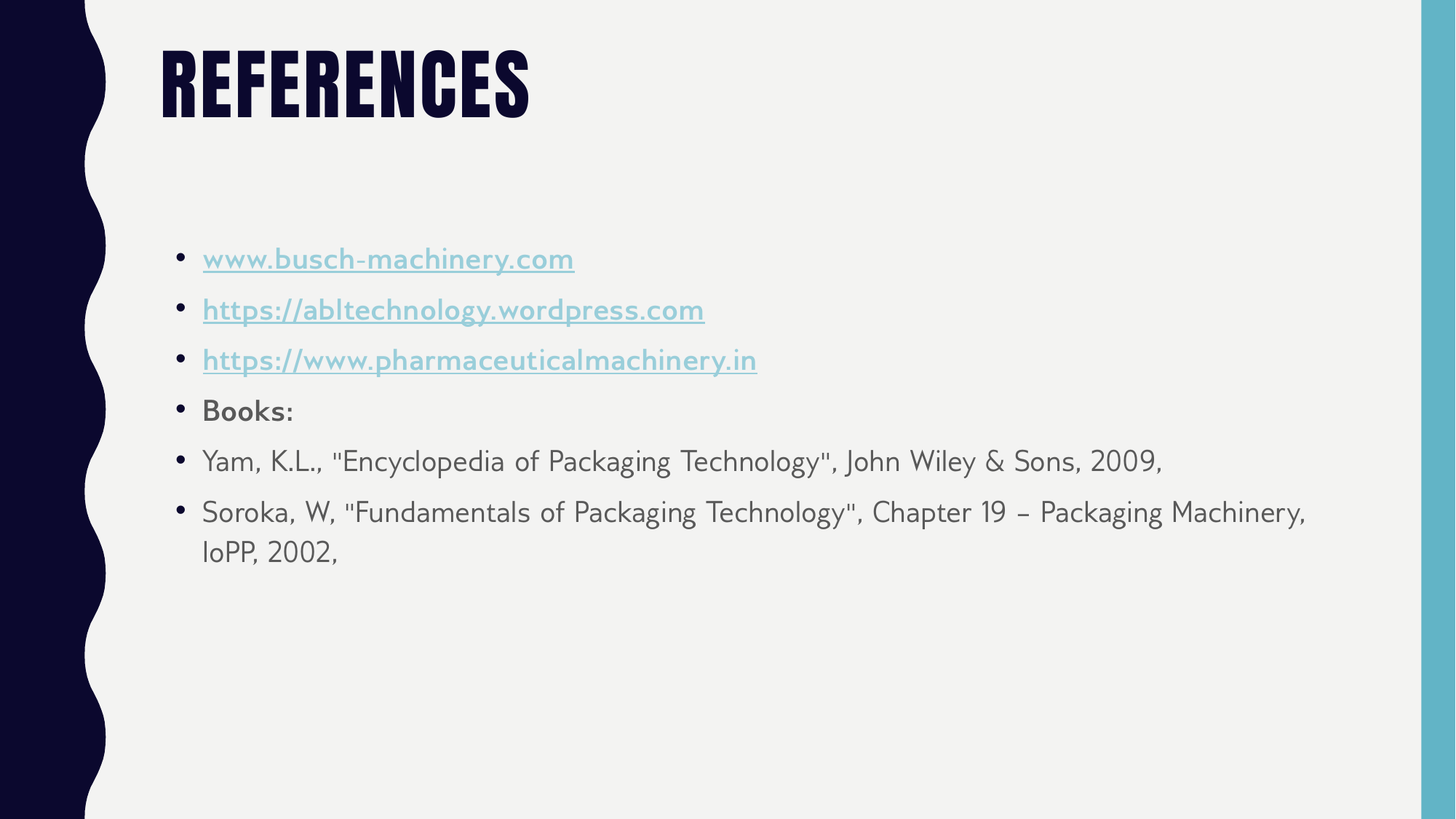

# References

www.busch-machinery.com
https://abltechnology.wordpress.com
https://www.pharmaceuticalmachinery.in
Books:
Yam, K.L., "Encyclopedia of Packaging Technology", John Wiley & Sons, 2009,
Soroka, W, "Fundamentals of Packaging Technology", Chapter 19 – Packaging Machinery, IoPP, 2002,